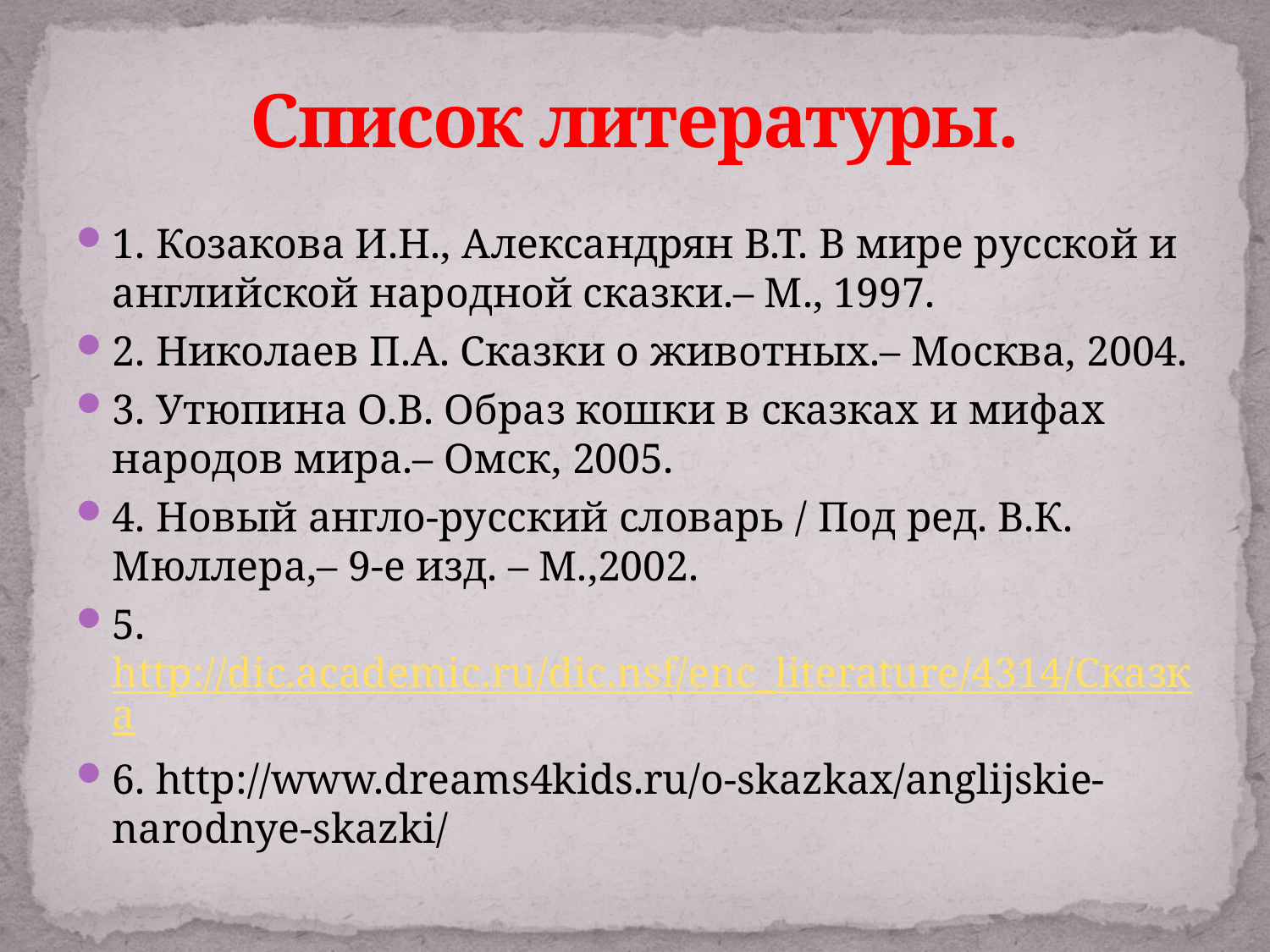

# Список литературы.
1. Козакова И.Н., Александрян В.Т. В мире русской и английской народной сказки.– М., 1997.
2. Николаев П.А. Сказки о животных.– Москва, 2004.
3. Утюпина О.В. Образ кошки в сказках и мифах народов мира.– Омск, 2005.
4. Новый англо-русский словарь / Под ред. В.К. Мюллера,– 9-е изд. – М.,2002.
5. http://dic.academic.ru/dic.nsf/enc_literature/4314/Сказка
6. http://www.dreams4kids.ru/o-skazkax/anglijskie-narodnye-skazki/